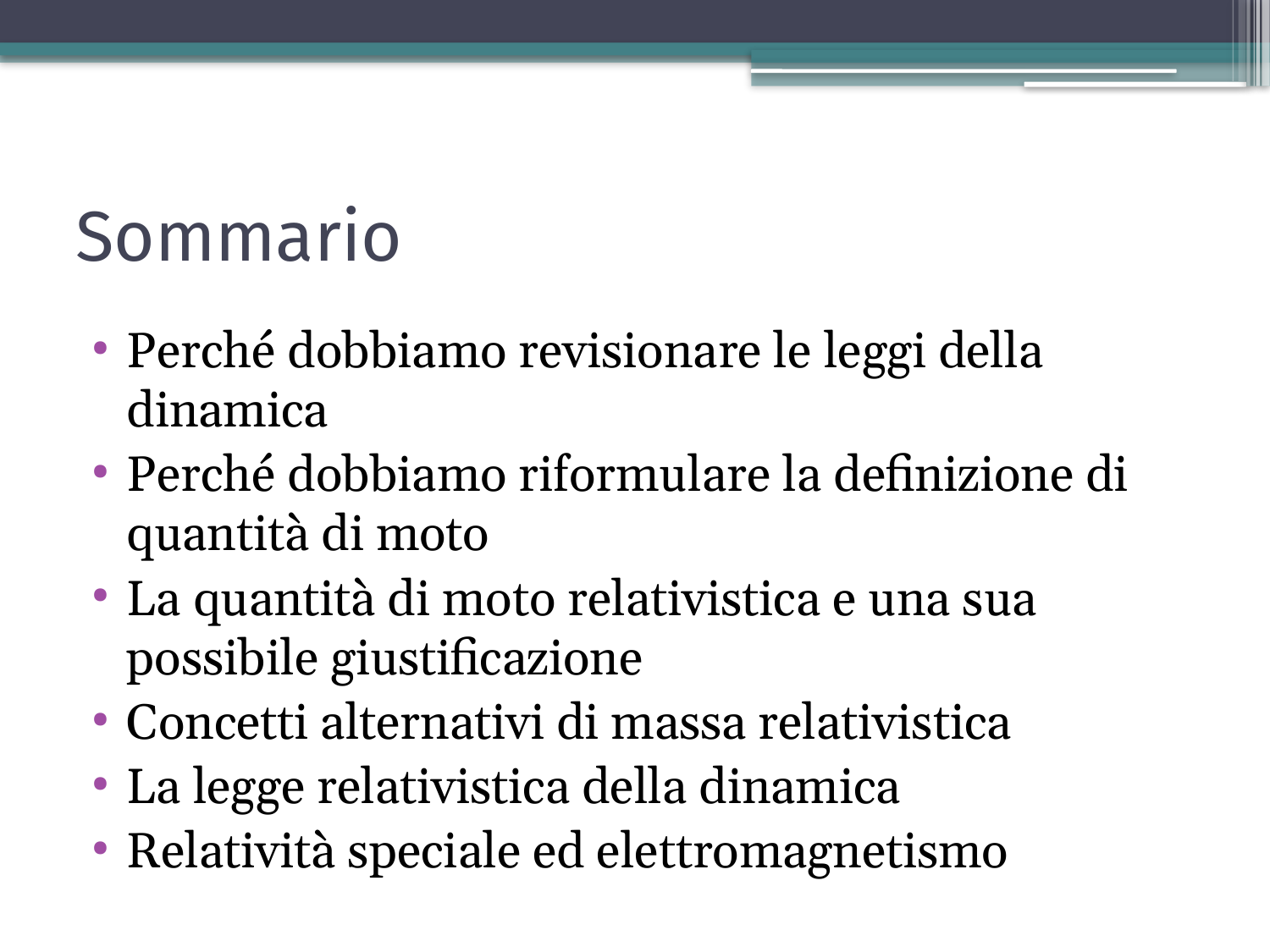

# Sommario
Perché dobbiamo revisionare le leggi della dinamica
Perché dobbiamo riformulare la definizione di quantità di moto
La quantità di moto relativistica e una sua possibile giustificazione
Concetti alternativi di massa relativistica
La legge relativistica della dinamica
Relatività speciale ed elettromagnetismo